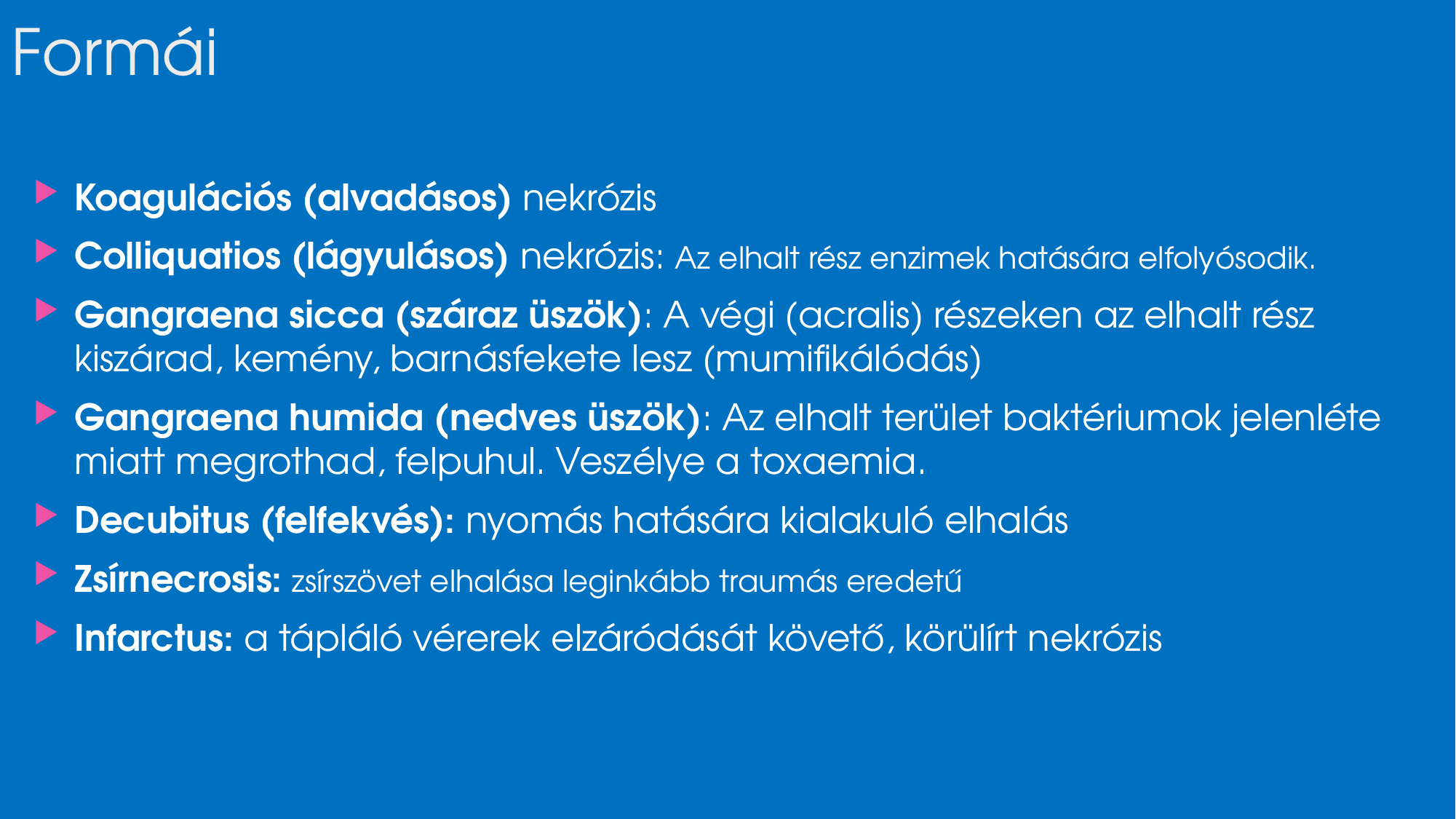

# Formái
Koagulációs (alvadásos) nekrózis
Colliquatios (lágyulásos) nekrózis: Az elhalt rész enzimek hatására elfolyósodik.
Gangraena sicca (száraz üszök): A végi (acralis) részeken az elhalt rész kiszárad, kemény, barnásfekete lesz (mumifikálódás)
Gangraena humida (nedves üszök): Az elhalt terület baktériumok jelenléte miatt megrothad, felpuhul. Veszélye a toxaemia.
Decubitus (felfekvés): nyomás hatására kialakuló elhalás
Zsírnecrosis: zsírszövet elhalása leginkább traumás eredetű
Infarctus: a tápláló vérerek elzáródását követő, körülírt nekrózis